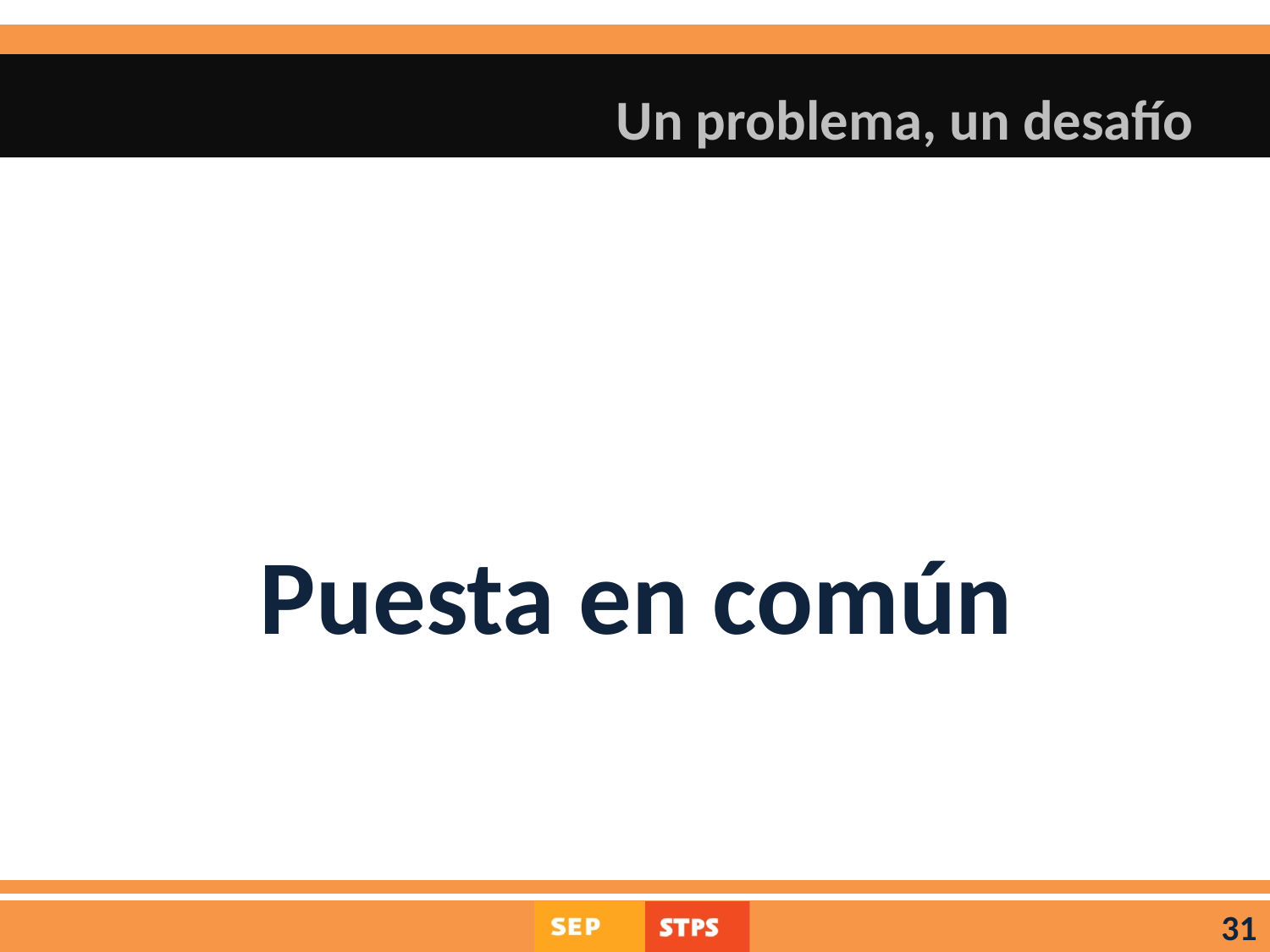

# Un problema, un desafío
Puesta en común
31